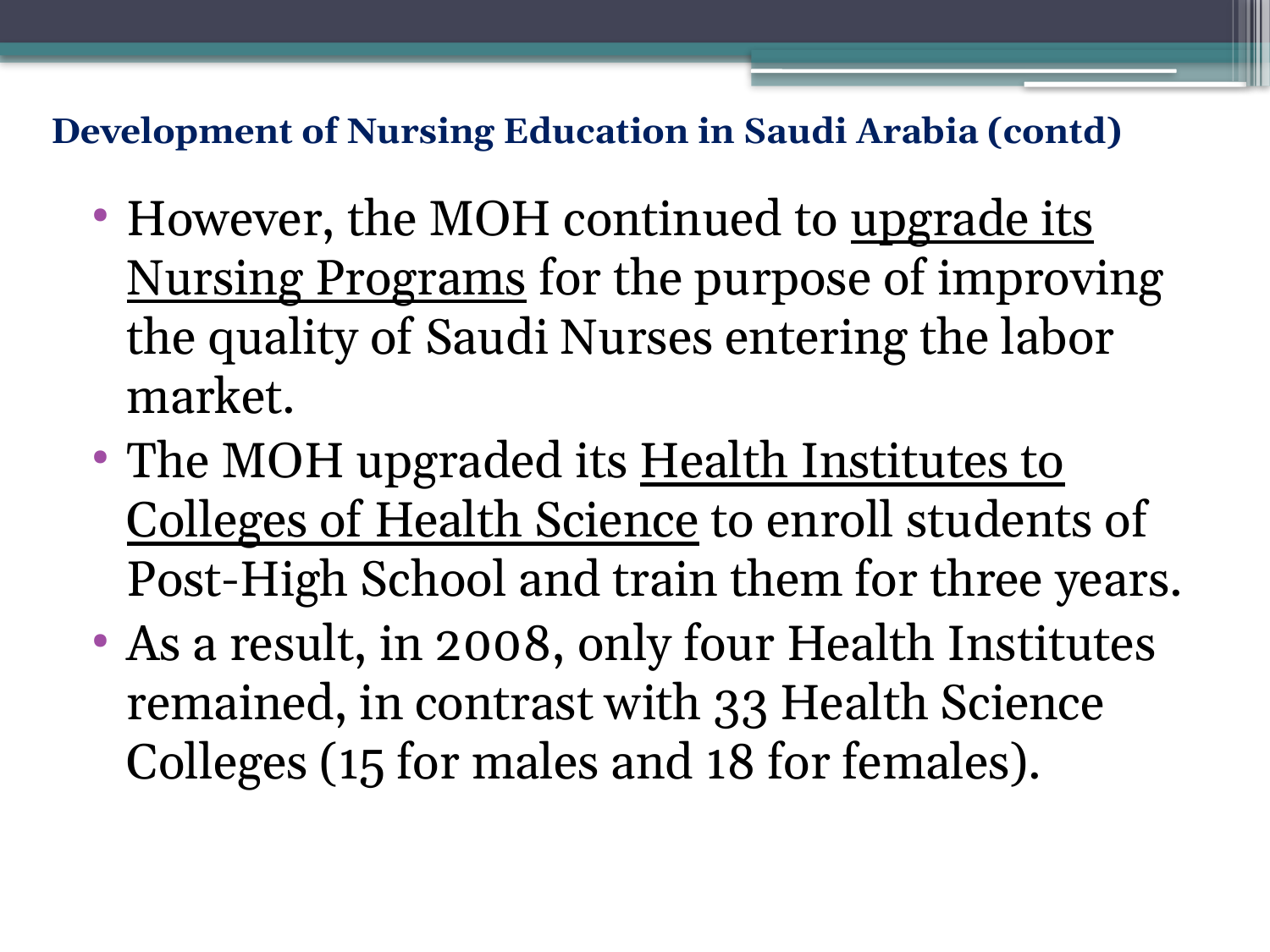

Development of Nursing Education in Saudi Arabia (contd)
However, the MOH continued to upgrade its Nursing Programs for the purpose of improving the quality of Saudi Nurses entering the labor market.
The MOH upgraded its Health Institutes to Colleges of Health Science to enroll students of Post-High School and train them for three years.
As a result, in 2008, only four Health Institutes remained, in contrast with 33 Health Science Colleges (15 for males and 18 for females).